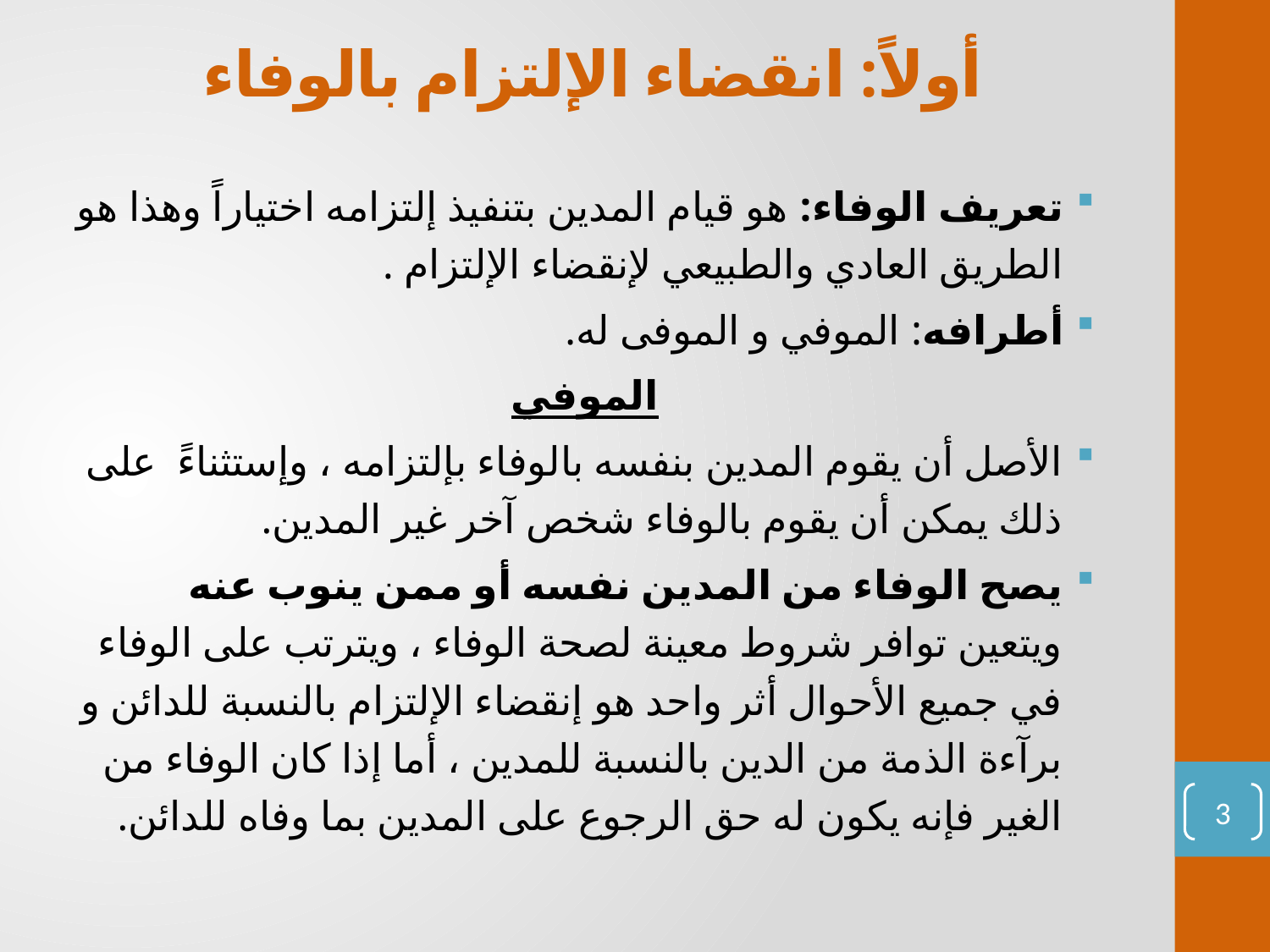

# أولاً: انقضاء الإلتزام بالوفاء
تعريف الوفاء: هو قيام المدين بتنفيذ إلتزامه اختياراً وهذا هو الطريق العادي والطبيعي لإنقضاء الإلتزام .
أطرافه: الموفي و الموفى له.
الموفي
الأصل أن يقوم المدين بنفسه بالوفاء بإلتزامه ، وإستثناءً  على ذلك يمكن أن يقوم بالوفاء شخص آخر غير المدين.
يصح الوفاء من المدين نفسه أو ممن ينوب عنه ويتعين توافر شروط معينة لصحة الوفاء ، ويترتب على الوفاء في جميع الأحوال أثر واحد هو إنقضاء الإلتزام بالنسبة للدائن و برآءة الذمة من الدين بالنسبة للمدين ، أما إذا كان الوفاء من الغير فإنه يكون له حق الرجوع على المدين بما وفاه للدائن.
3